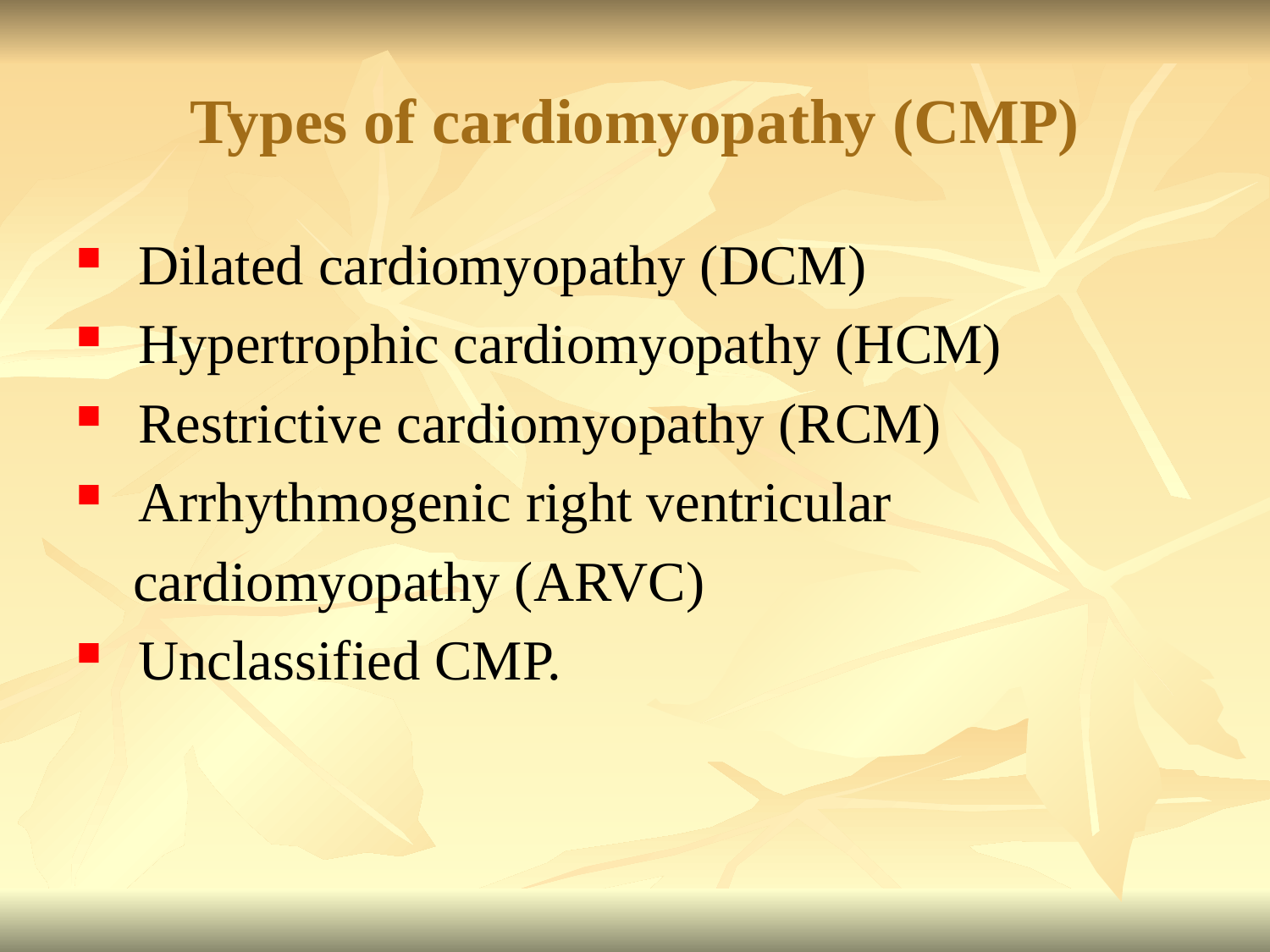

Types of cardiomyopathy (CMP)
 Dilated cardiomyopathy (DCM)
 Hypertrophic cardiomyopathy (HCM)
 Restrictive cardiomyopathy (RCM)
 Arrhythmogenic right ventricular
    cardiomyopathy (ARVC)
 Unclassified CMP.